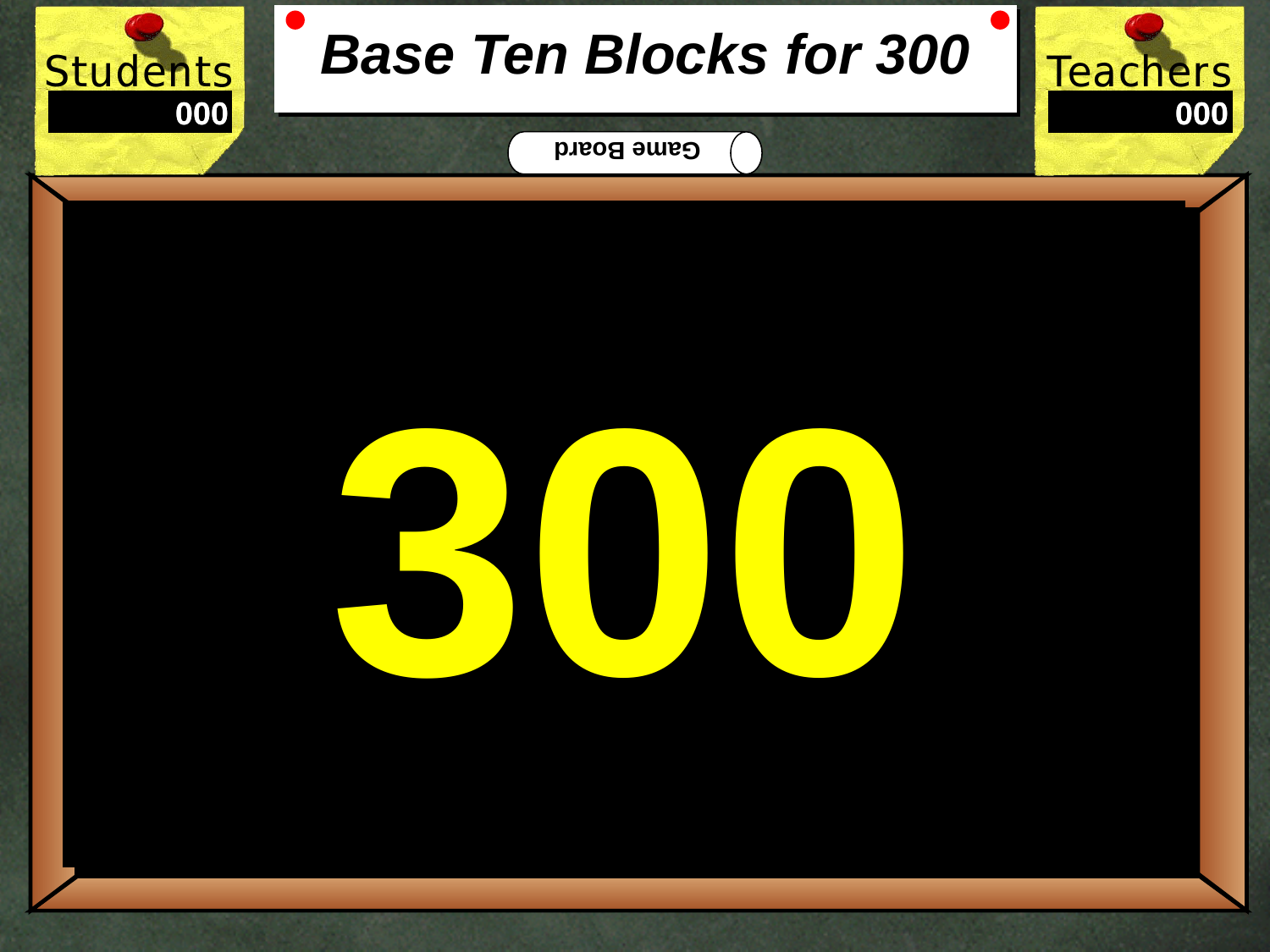

# Base Ten Blocks for 300
300
What is the number written in words?